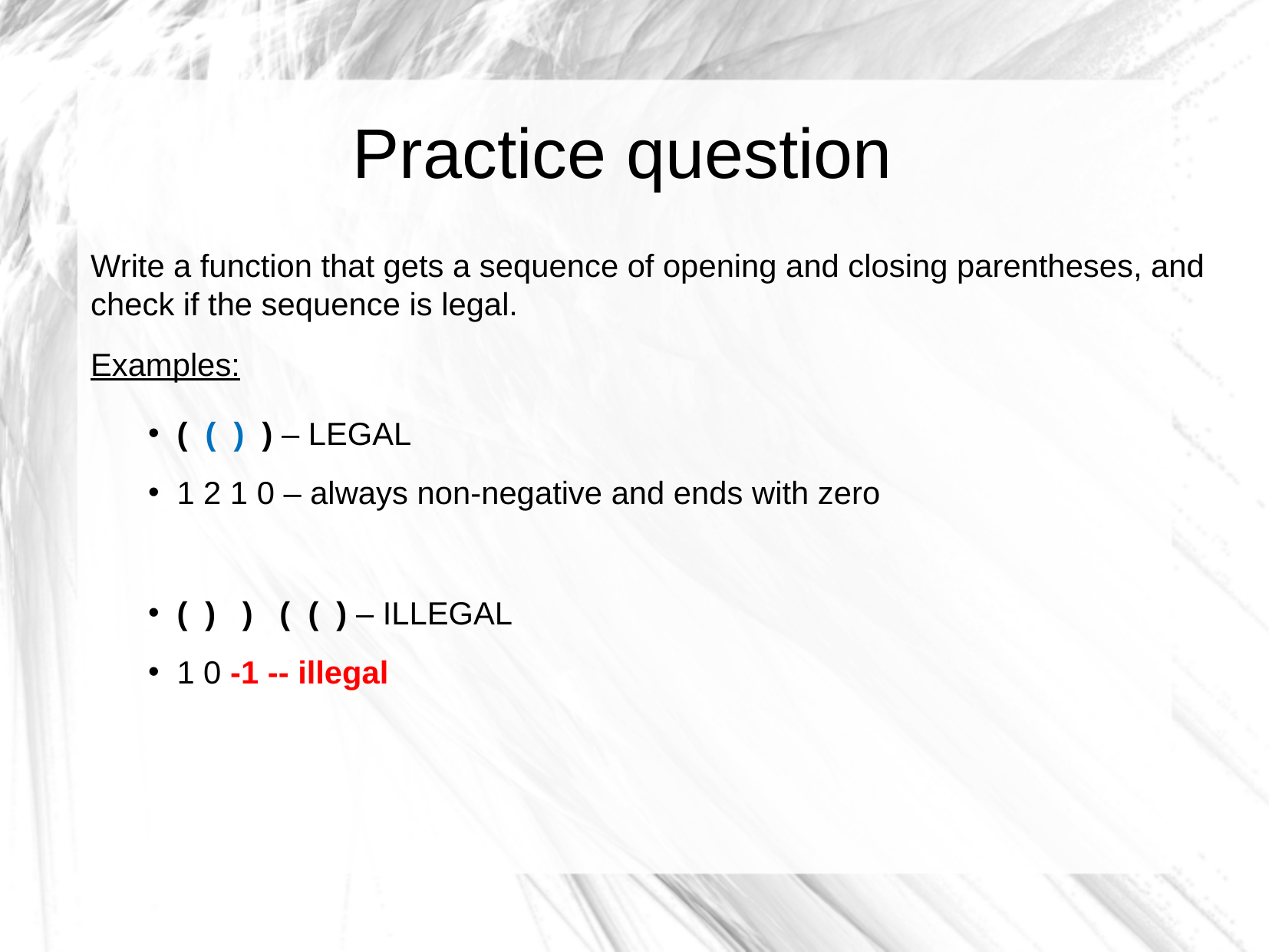

Practice question
Write a function that gets a sequence of opening and closing parentheses, and check if the sequence is legal.
Examples:
(  (  )  ) – LEGAL
1 2 1 0 – always non-negative and ends with zero

(  )   )   (  (  ) – ILLEGAL
1 0 -1 -- illegal